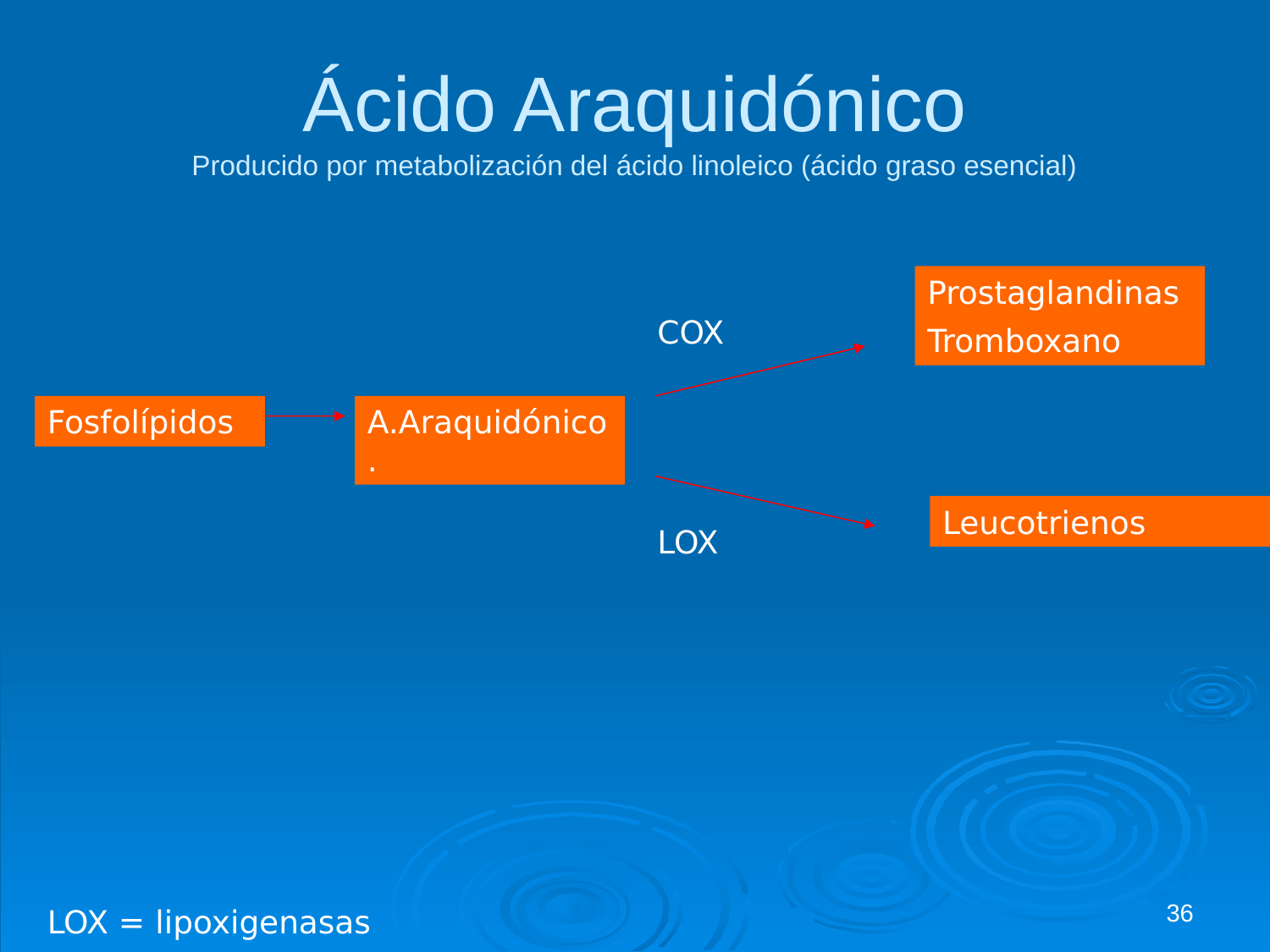

# Ácido Araquidónico Producido por metabolización del ácido linoleico (ácido graso esencial)
Prostaglandinas
Tromboxano
COX

Fosfolípidos
A.Araquidónico.

Leucotrienos
LOX
36
LOX = lipoxigenasas